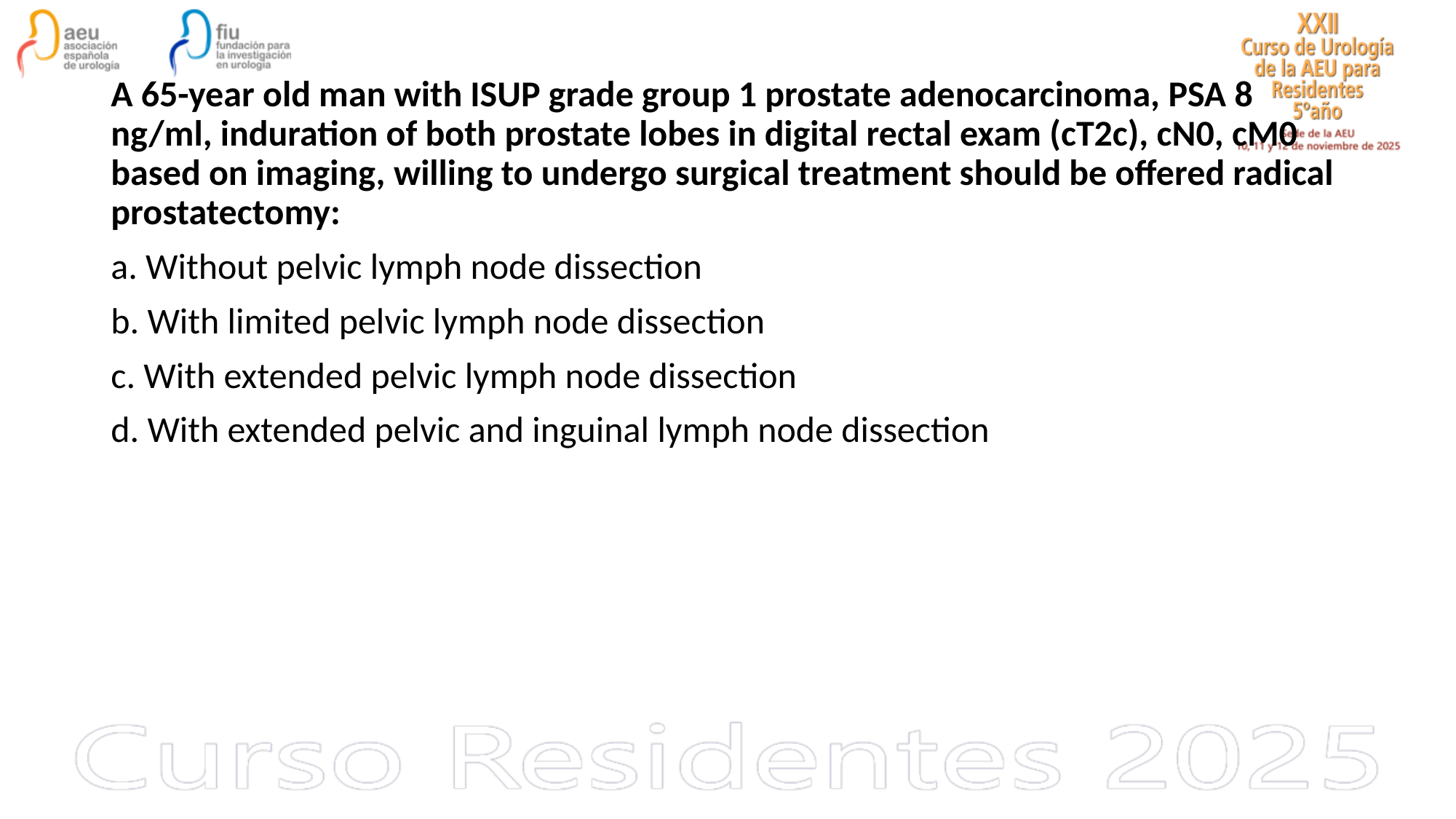

A 65-year old man with ISUP grade group 1 prostate adenocarcinoma, PSA 8 ng/ml, induration of both prostate lobes in digital rectal exam (cT2c), cN0, cM0 based on imaging, willing to undergo surgical treatment should be offered radical prostatectomy:
a. Without pelvic lymph node dissection
b. With limited pelvic lymph node dissection
c. With extended pelvic lymph node dissection
d. With extended pelvic and inguinal lymph node dissection